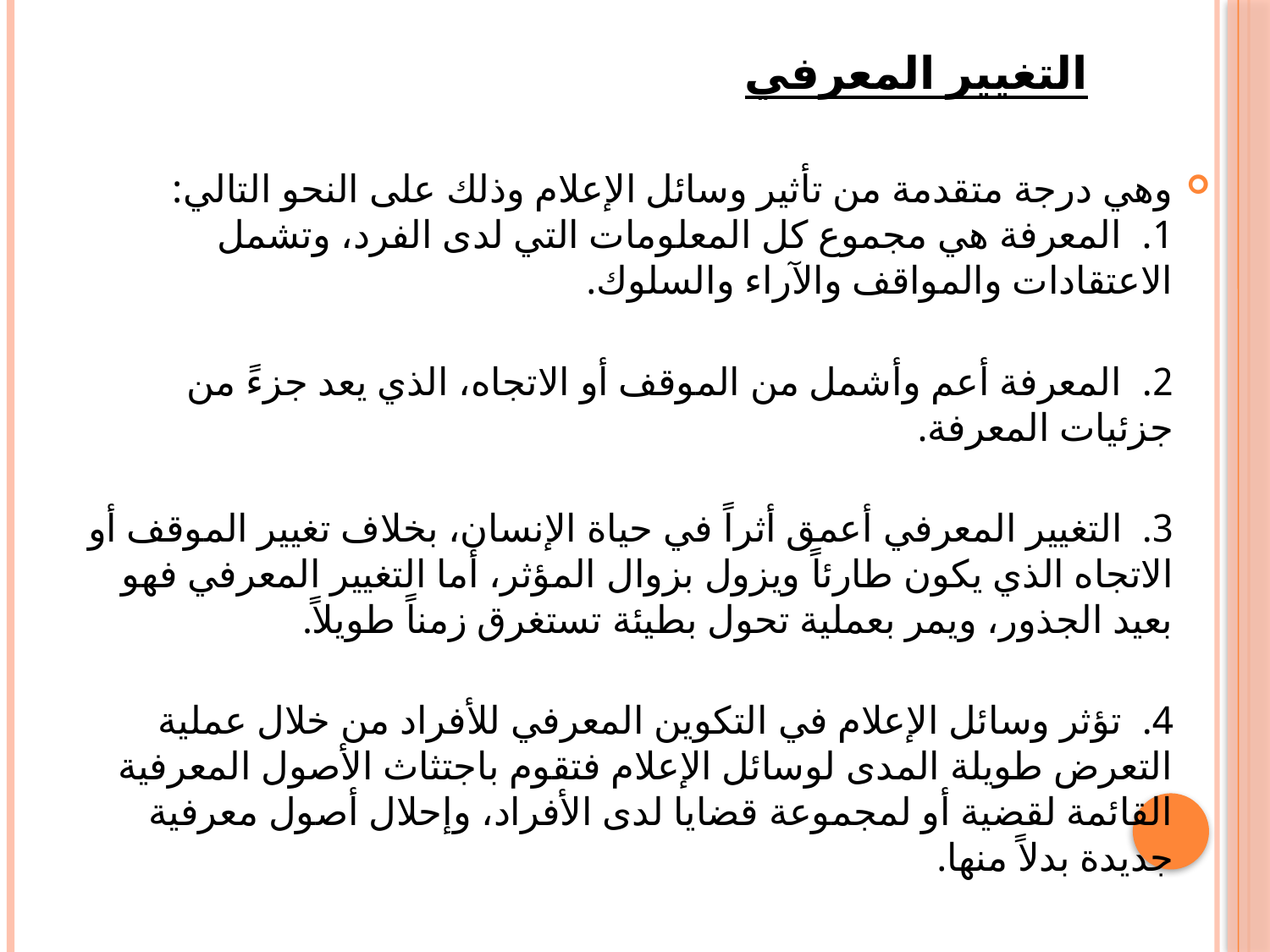

# التغيير المعرفي
وهي درجة متقدمة من تأثير وسائل الإعلام وذلك على النحو التالي:
1.  المعرفة هي مجموع كل المعلومات التي لدى الفرد، وتشمل الاعتقادات والمواقف والآراء والسلوك.
2.  المعرفة أعم وأشمل من الموقف أو الاتجاه، الذي يعد جزءً من جزئيات المعرفة.
3.  التغيير المعرفي أعمق أثراً في حياة الإنسان، بخلاف تغيير الموقف أو الاتجاه الذي يكون طارئاً ويزول بزوال المؤثر، أما التغيير المعرفي فهو بعيد الجذور، ويمر بعملية تحول بطيئة تستغرق زمناً طويلاً.
4.  تؤثر وسائل الإعلام في التكوين المعرفي للأفراد من خلال عملية التعرض طويلة المدى لوسائل الإعلام فتقوم باجتثاث الأصول المعرفية القائمة لقضية أو لمجموعة قضايا لدى الأفراد، وإحلال أصول معرفية جديدة بدلاً منها.